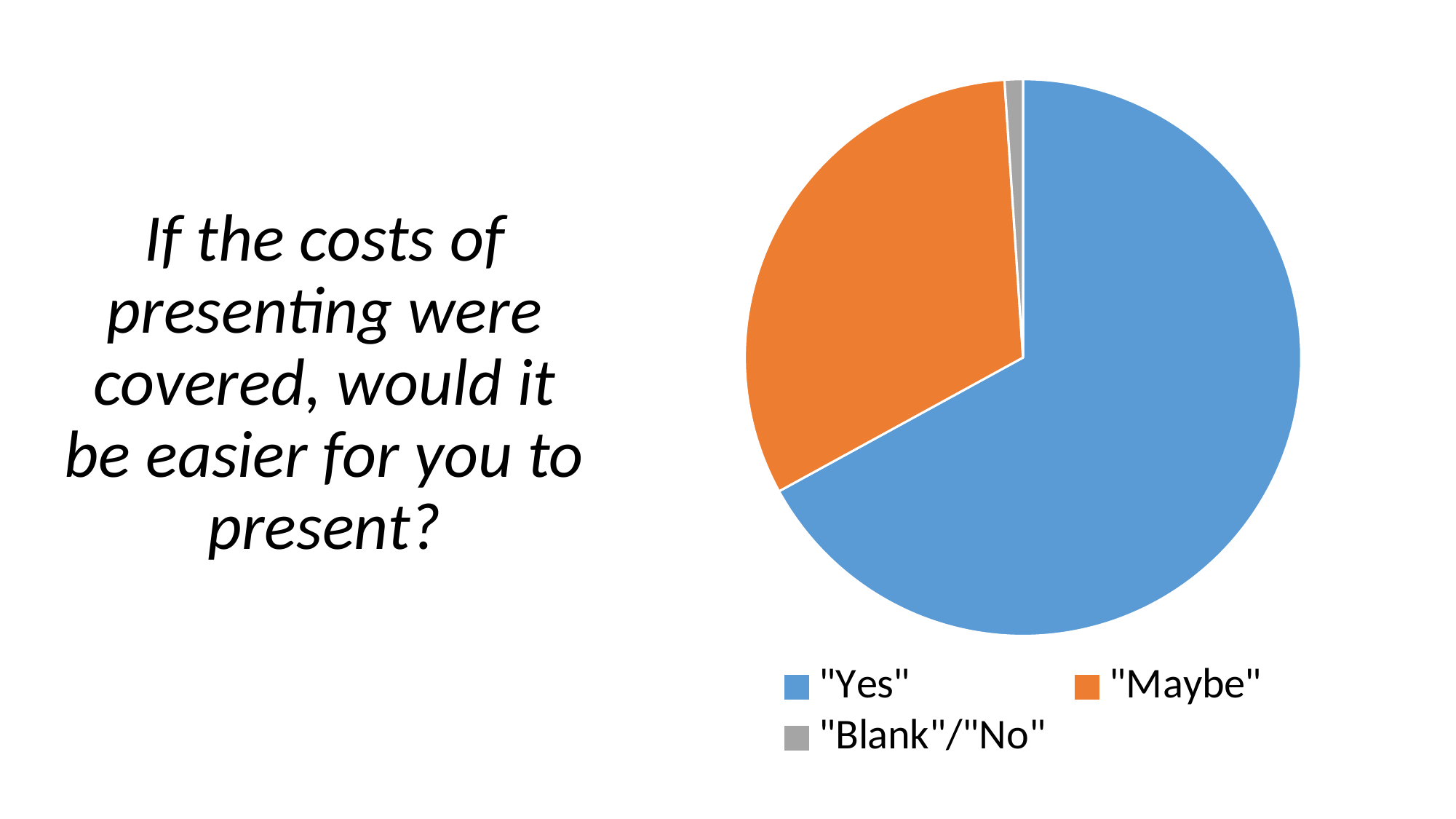

# If the costs of presenting were covered, would it be easier for you to present?

### Chart

| Category | Sales |
|---|---|
| "Yes" | 63.0 |
| "Maybe" | 30.0 |
| "Blank"/"No" | 1.0 |